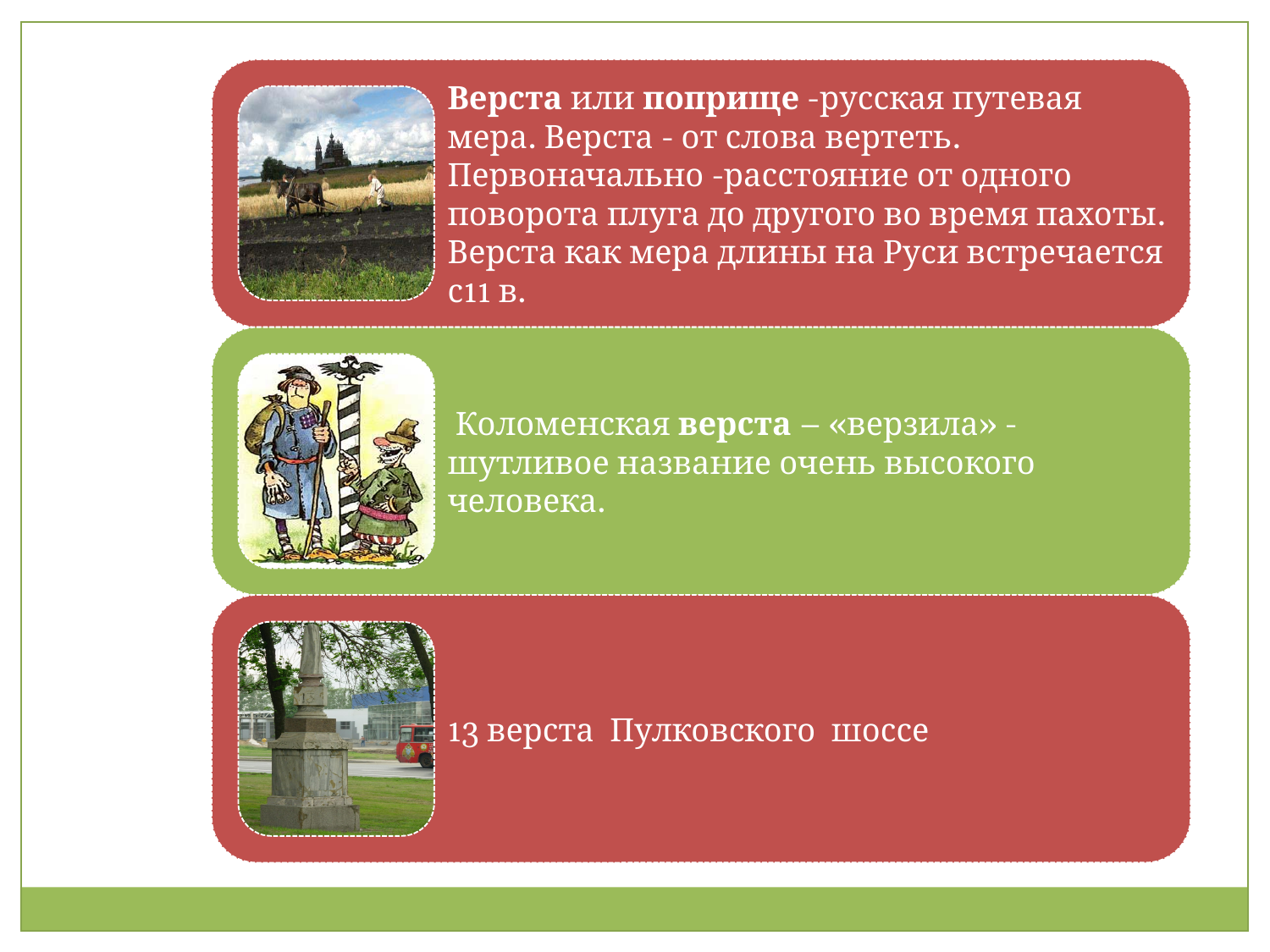

Верста или поприще -русская путевая мера. Верста - от слова вертеть. Первоначально -расстояние от одного поворота плуга до другого во время пахоты. Верста как мера длины на Руси встречается с11 в.
 Коломенская верста – «верзила» - шутливое название очень высокого человека.
13 верста  Пулковского  шоссе